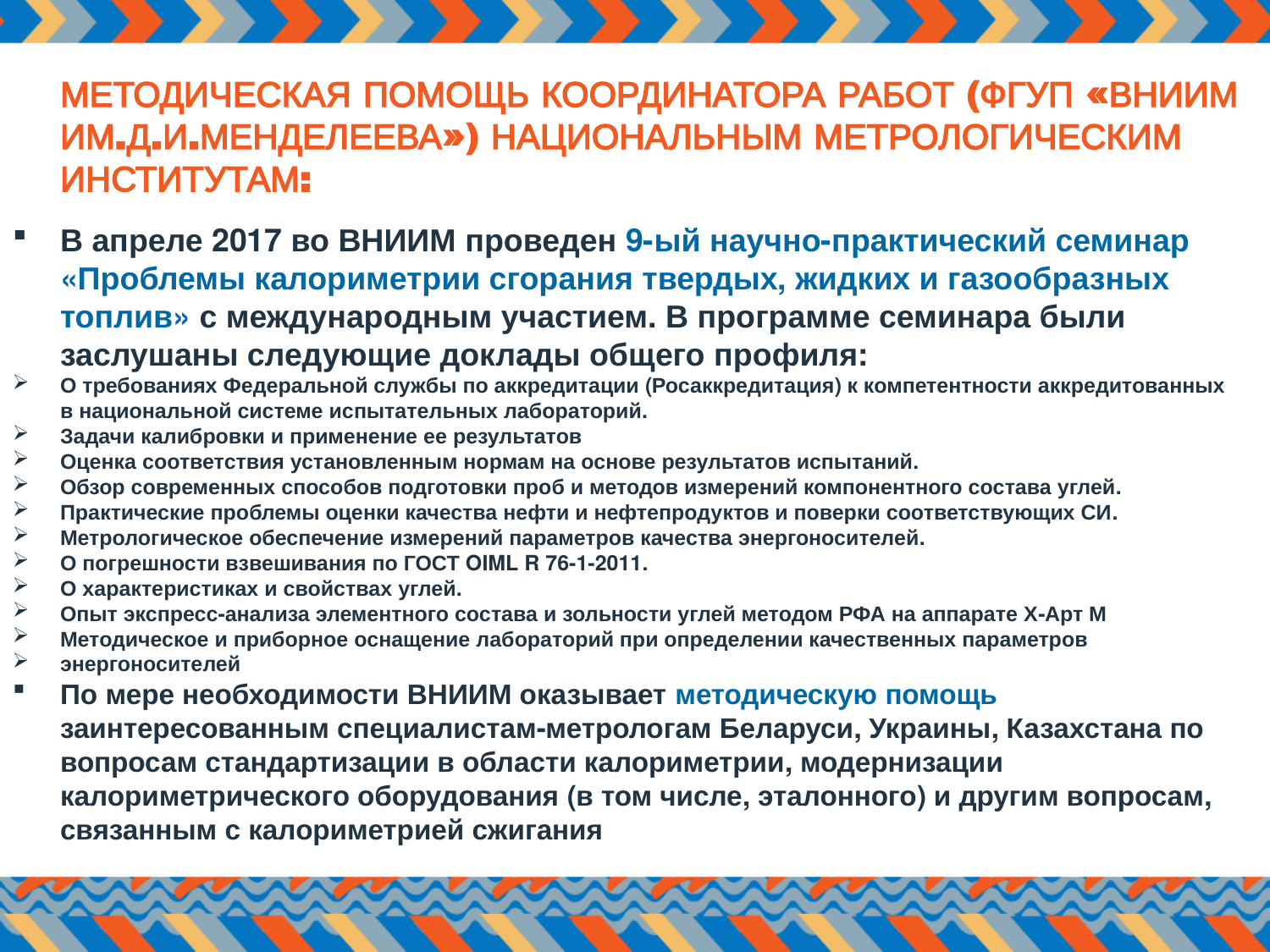

МЕТОДИЧЕСКАЯ ПОМОЩЬ КООРДИНАТОРА РАБОТ (ФГУП «ВНИИМ ИМ.Д.И.МЕНДЕЛЕЕВА») НАЦИОНАЛЬНЫМ МЕТРОЛОГИЧЕСКИМ ИНСТИТУТАМ:
В апреле 2017 во ВНИИМ проведен 9-ый научно-практический семинар «Проблемы калориметрии сгорания твердых, жидких и газообразных топлив» с международным участием. В программе семинара были заслушаны следующие доклады общего профиля:
О требованиях Федеральной службы по аккредитации (Росаккредитация) к компетентности аккредитованных в национальной системе испытательных лабораторий.
Задачи калибровки и применение ее результатов
Оценка соответствия установленным нормам на основе результатов испытаний.
Обзор современных способов подготовки проб и методов измерений компонентного состава углей.
Практические проблемы оценки качества нефти и нефтепродуктов и поверки соответствующих СИ.
Метрологическое обеспечение измерений параметров качества энергоносителей.
О погрешности взвешивания по ГОСТ OIML R 76-1-2011.
О характеристиках и свойствах углей.
Опыт экспресс-анализа элементного состава и зольности углей методом РФА на аппарате Х-Арт М
Методическое и приборное оснащение лабораторий при определении качественных параметров
энергоносителей
По мере необходимости ВНИИМ оказывает методическую помощь заинтересованным специалистам-метрологам Беларуси, Украины, Казахстана по вопросам стандартизации в области калориметрии, модернизации калориметрического оборудования (в том числе, эталонного) и другим вопросам, связанным с калориметрией сжигания